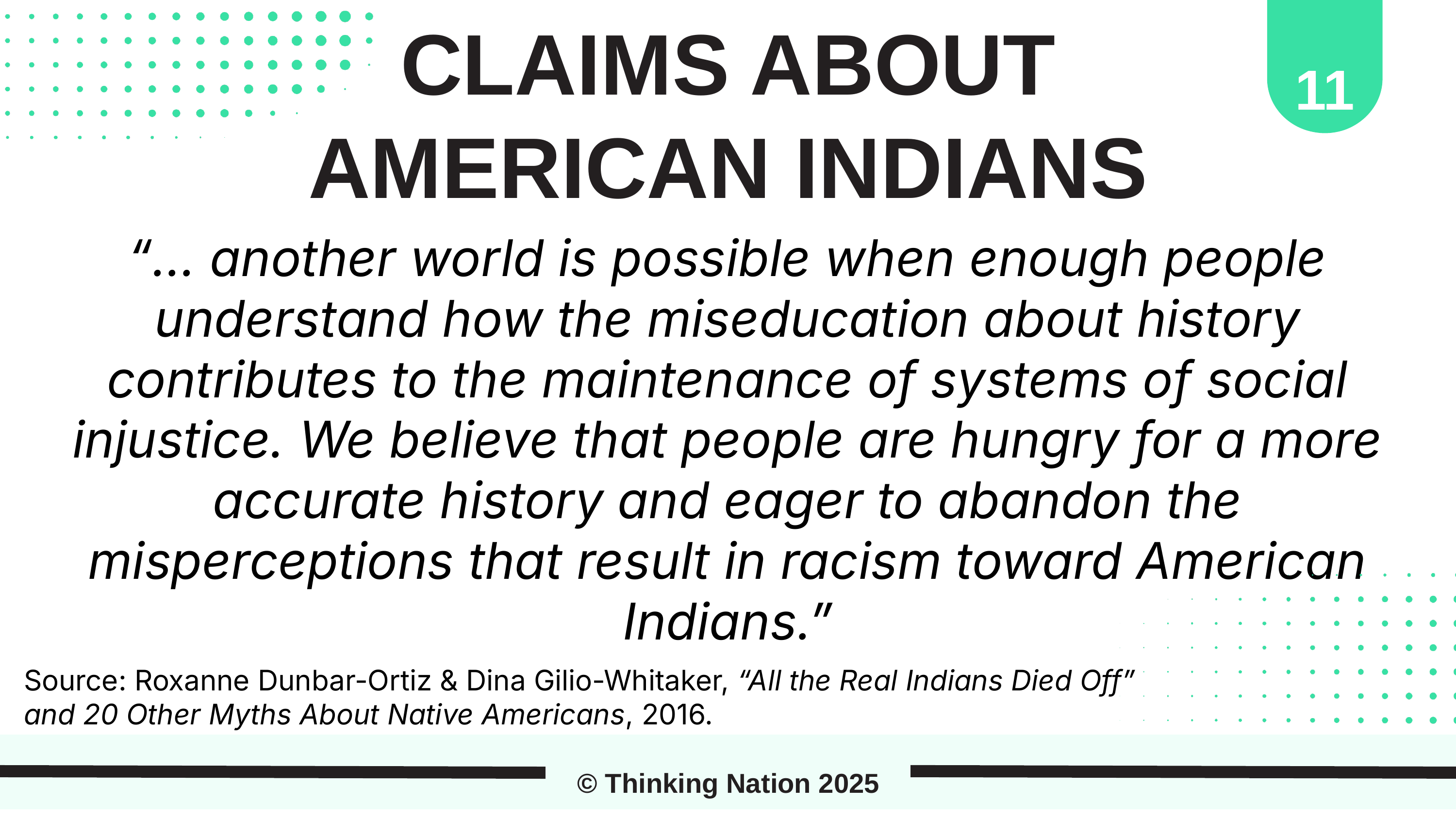

11
CLAIMS ABOUT AMERICAN INDIANS
“... another world is possible when enough people understand how the miseducation about history contributes to the maintenance of systems of social injustice. We believe that people are hungry for a more accurate history and eager to abandon the misperceptions that result in racism toward American Indians.”

Source: Roxanne Dunbar-Ortiz & Dina Gilio-Whitaker, “All the Real Indians Died Off”
and 20 Other Myths About Native Americans, 2016.

© Thinking Nation 2025